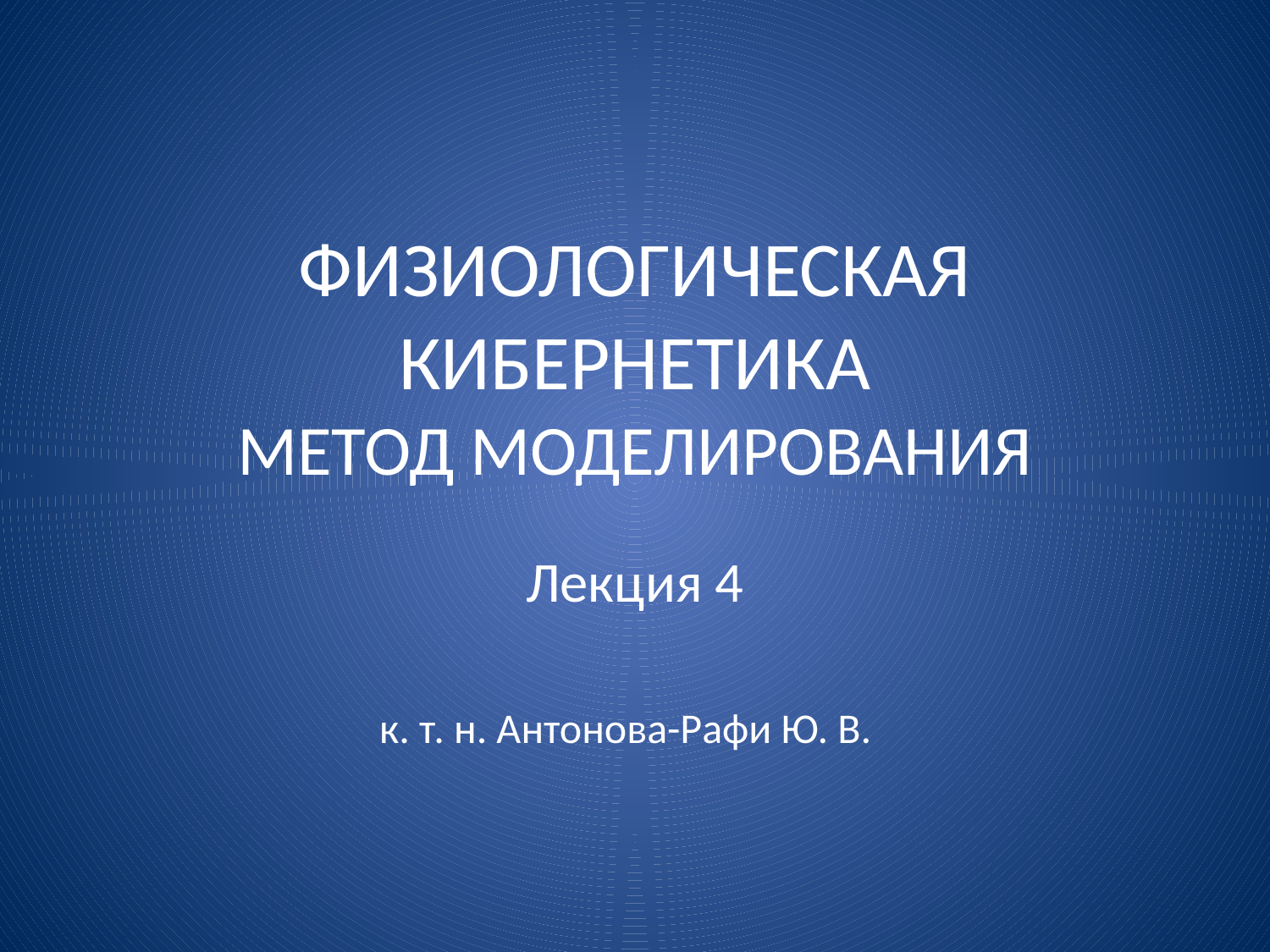

# ФИЗИОЛОГИЧЕСКАЯ КИБЕРНЕТИКА МЕТОД МОДЕЛИРОВАНИЯ
Лекция 4

к. т. н. Антонова-Рафи Ю. В.